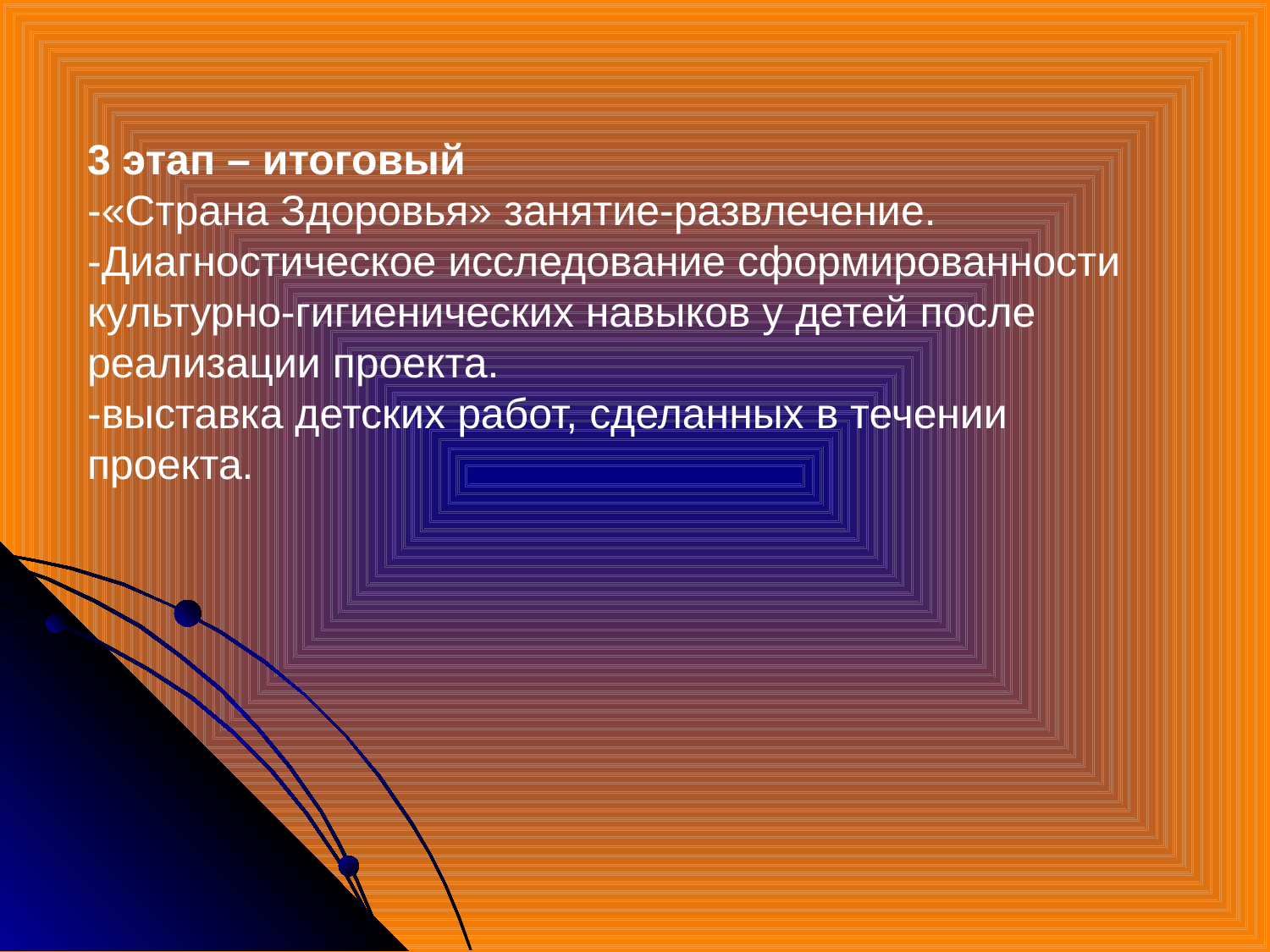

3 этап – итоговый
-«Страна Здоровья» занятие-развлечение.
-Диагностическое исследование сформированности культурно-гигиенических навыков у детей после реализации проекта.
-выставка детских работ, сделанных в течении проекта.